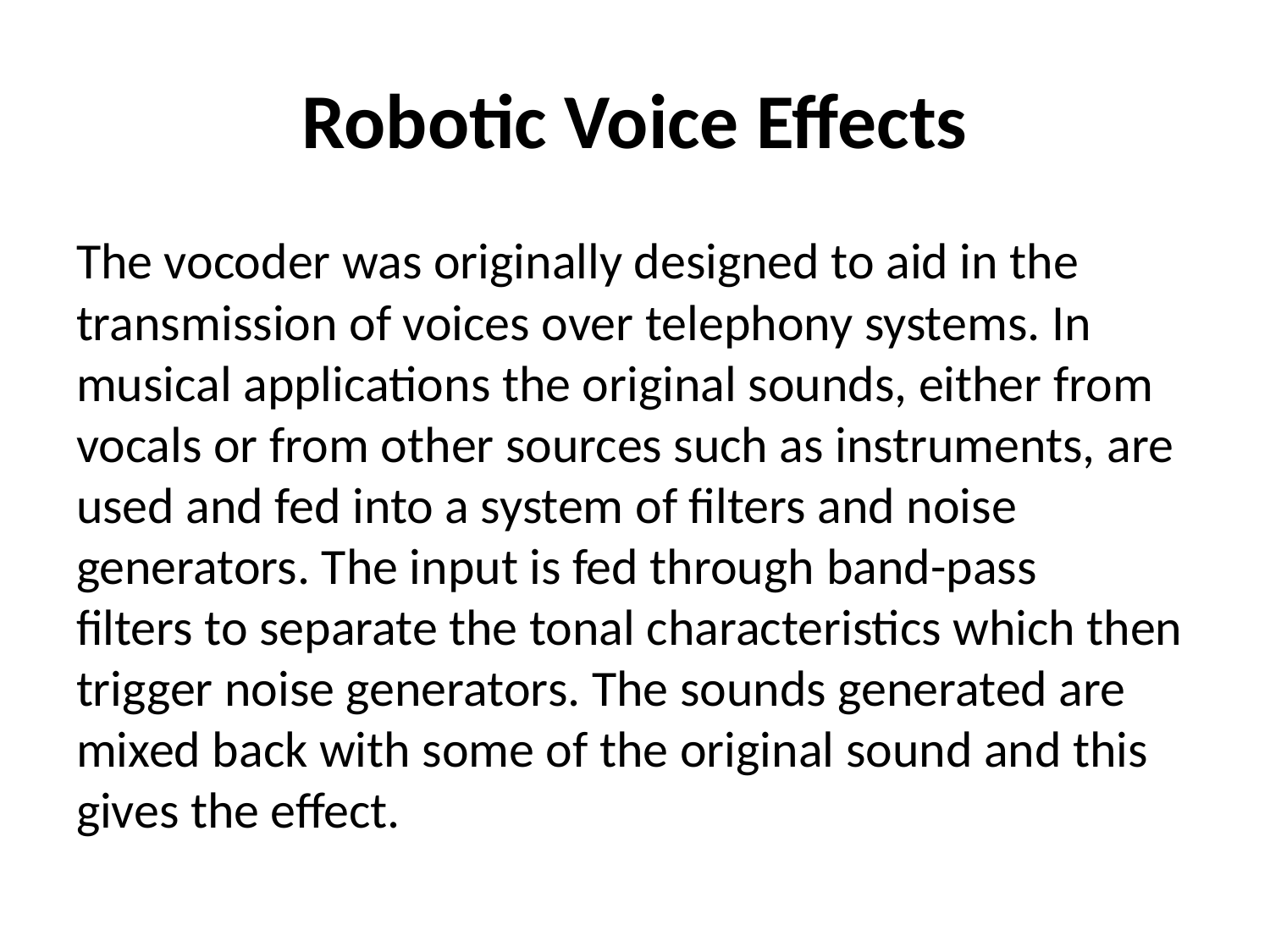

# Robotic Voice Effects
The vocoder was originally designed to aid in the transmission of voices over telephony systems. In musical applications the original sounds, either from vocals or from other sources such as instruments, are used and fed into a system of filters and noise generators. The input is fed through band-pass filters to separate the tonal characteristics which then trigger noise generators. The sounds generated are mixed back with some of the original sound and this gives the effect.